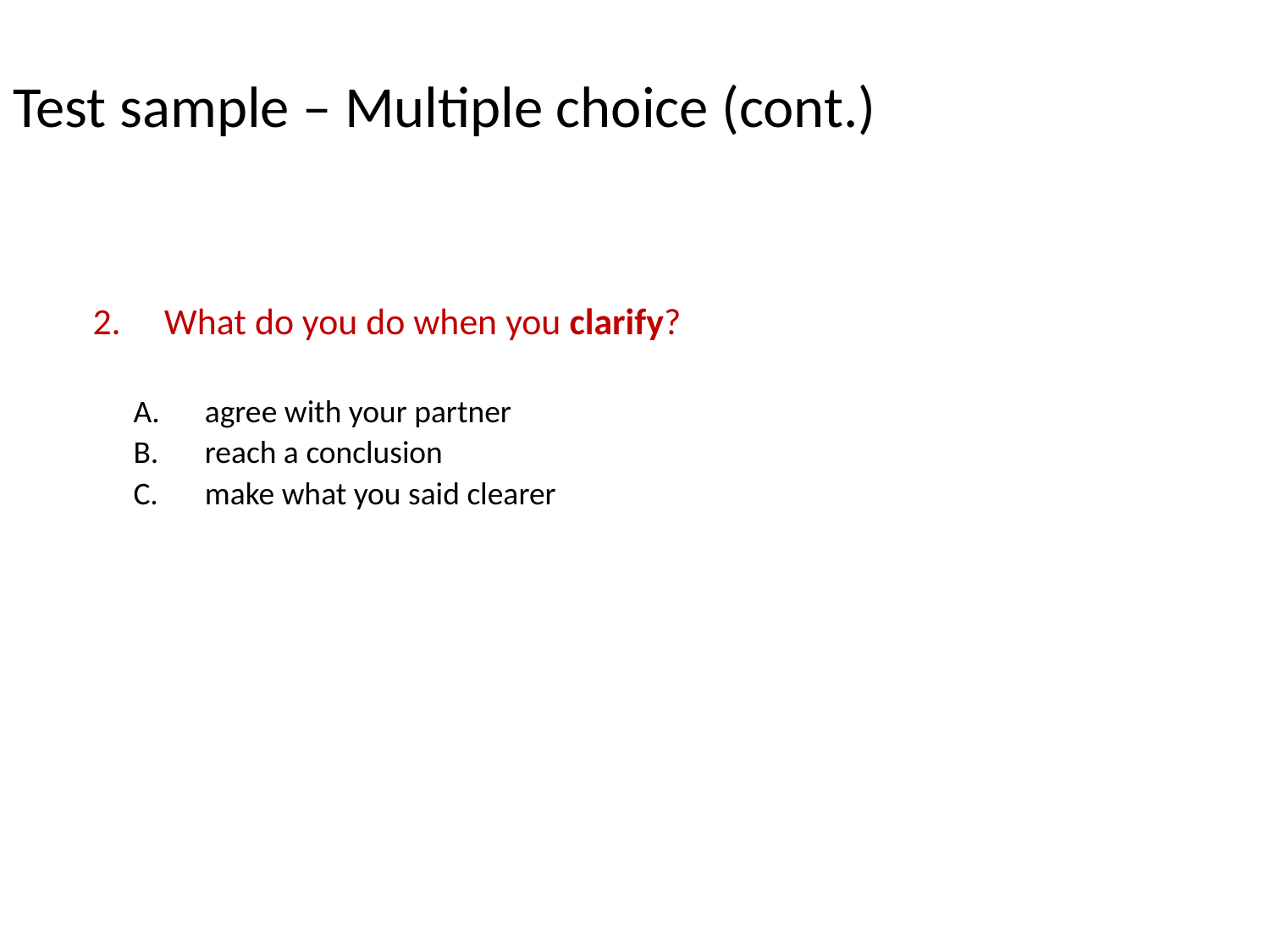

# Test sample – Multiple choice (cont.)
What do you do when you clarify?
agree with your partner
reach a conclusion
make what you said clearer